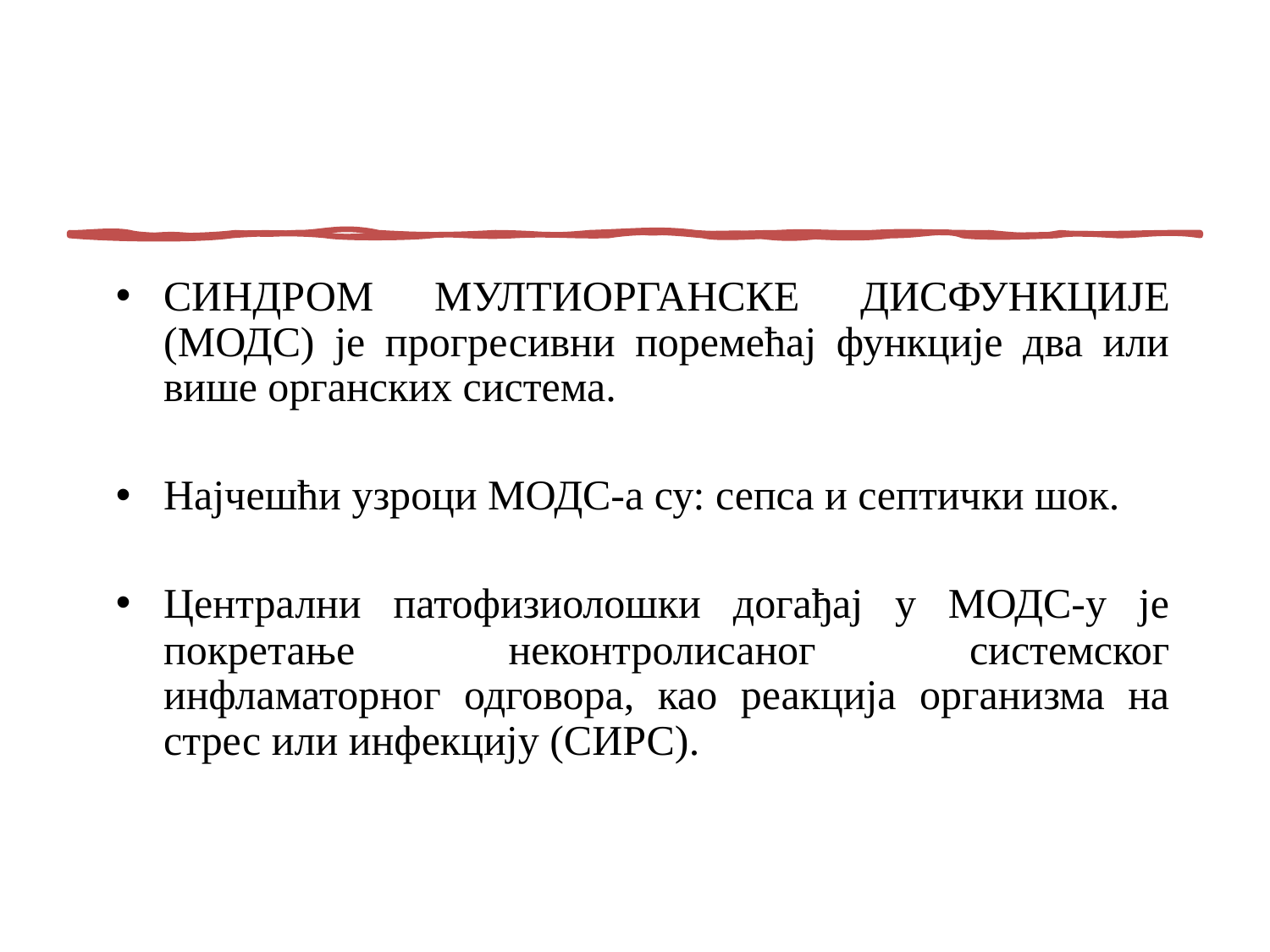

СИНДРОМ МУЛТИОРГАНСКЕ ДИСФУНКЦИЈЕ (МОДС) је прогресивни поремећај функције два или више органских система.

Најчешћи узроци МОДС-а су: сепса и септички шок.

Централни патофизиолошки догађај у МОДС-у је покретање неконтролисаног системског инфламаторног одговора, као реакција организма на стрес или инфекцију (СИРС).